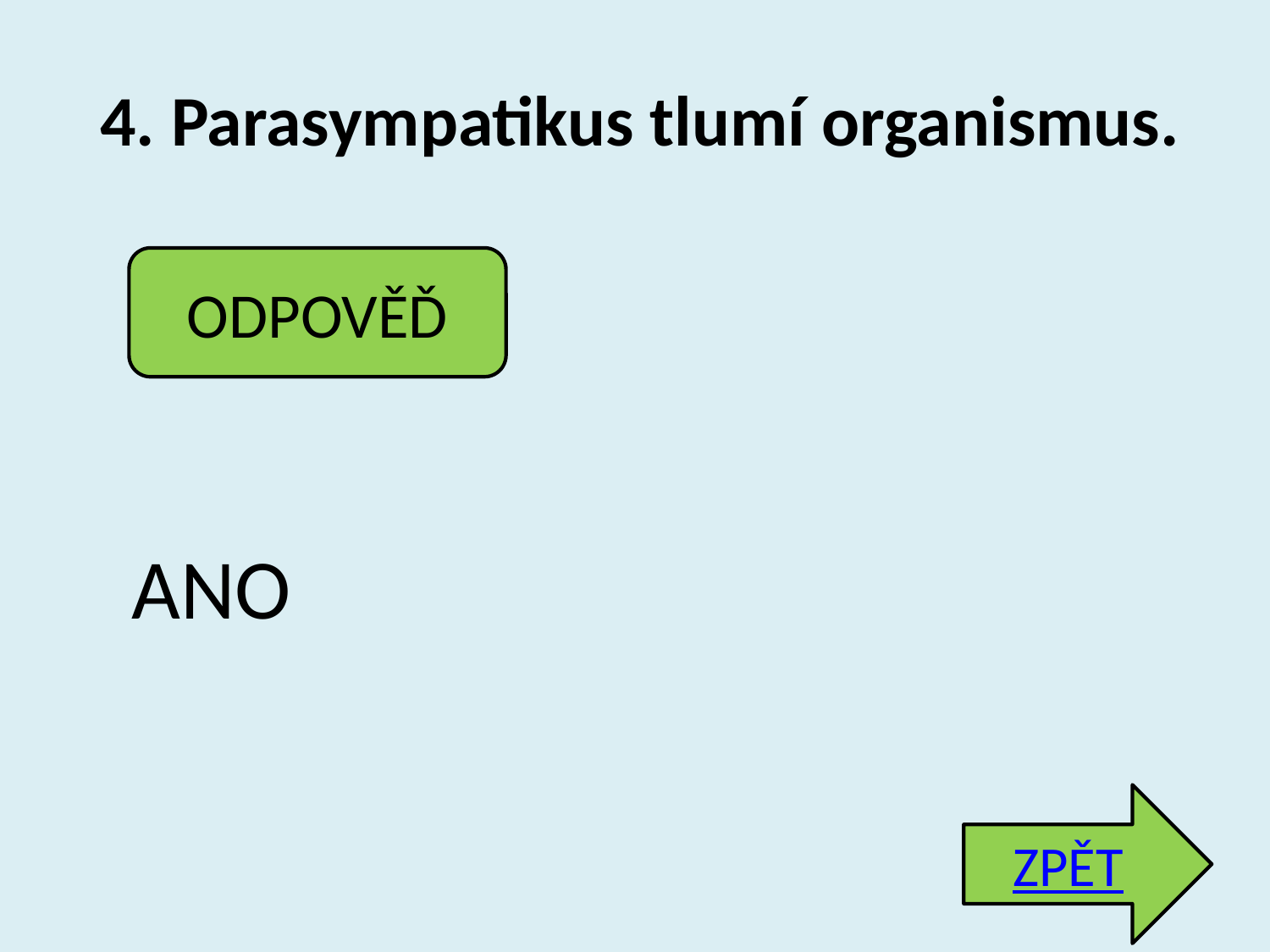

# 4. Parasympatikus tlumí organismus.

ODPOVĚĎ

ANO
ZPĚT